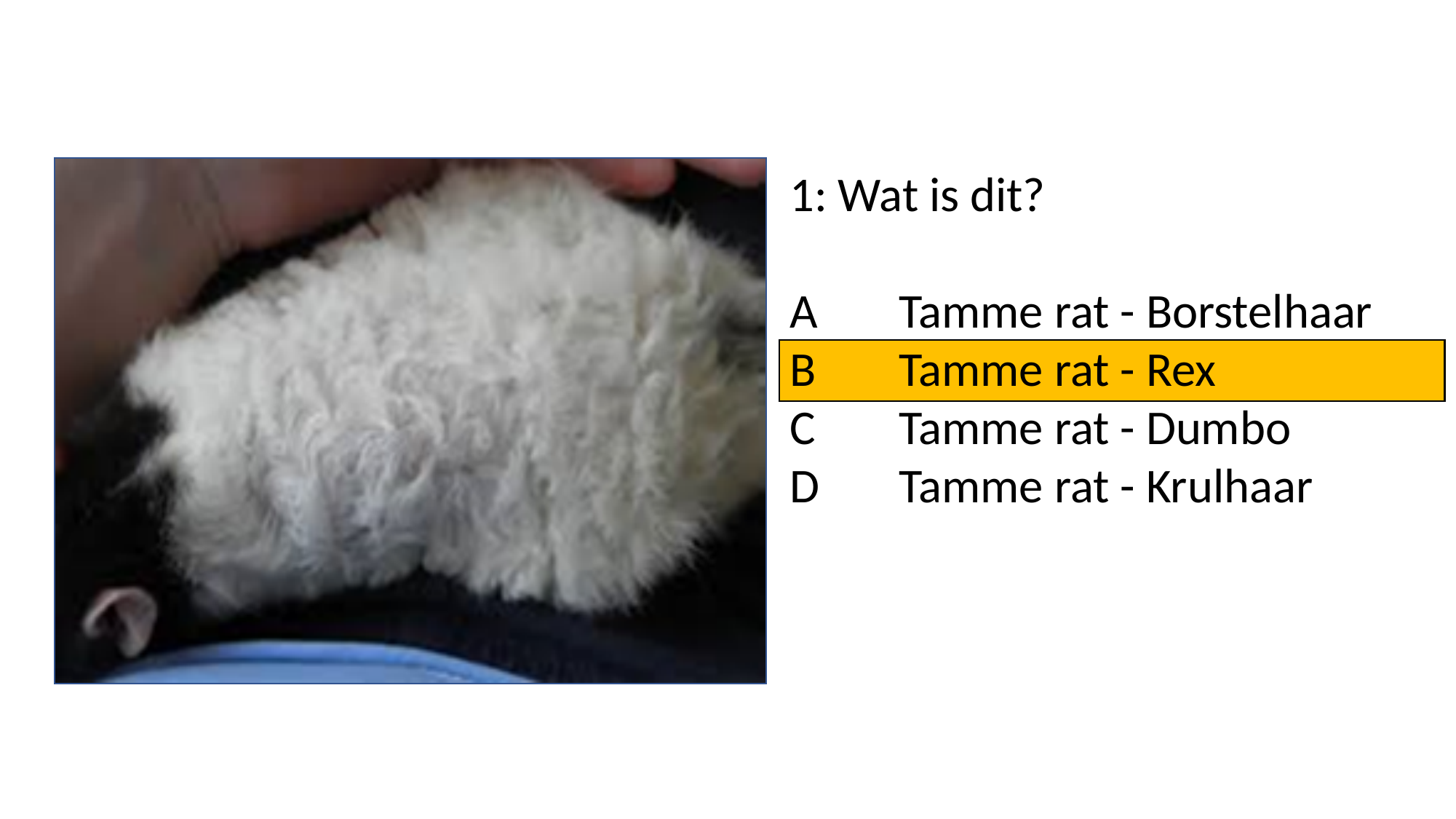

1: Wat is dit?

A	Tamme rat - Borstelhaar
B	Tamme rat - Rex
C	Tamme rat - Dumbo
D	Tamme rat - Krulhaar